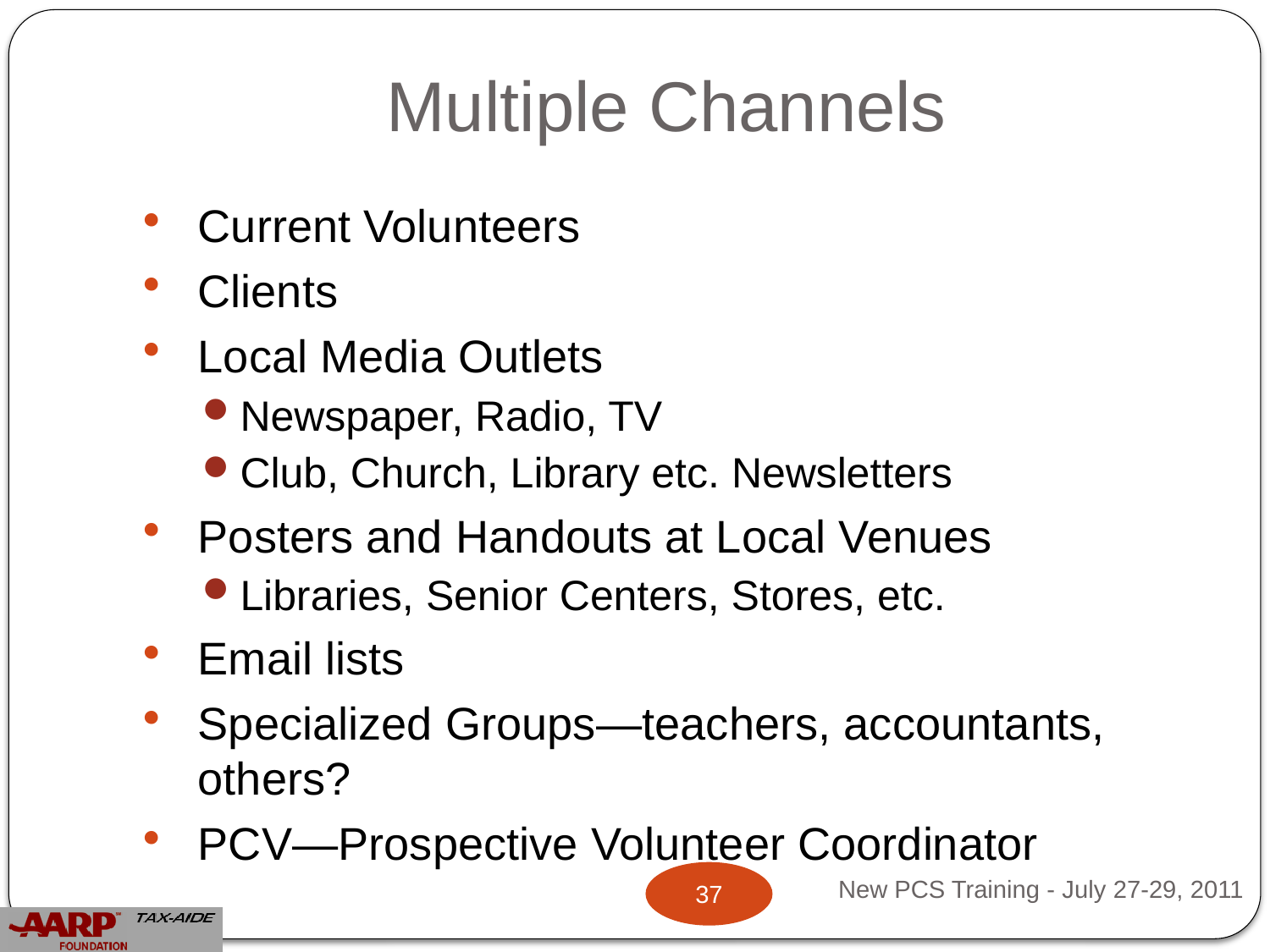

# Multiple Channels
Current Volunteers
Clients
Local Media Outlets
Newspaper, Radio, TV
Club, Church, Library etc. Newsletters
Posters and Handouts at Local Venues
Libraries, Senior Centers, Stores, etc.
Email lists
Specialized Groups—teachers, accountants, others?
PCV—Prospective Volunteer Coordinator
New PCS Training - July 27-29, 2011
37